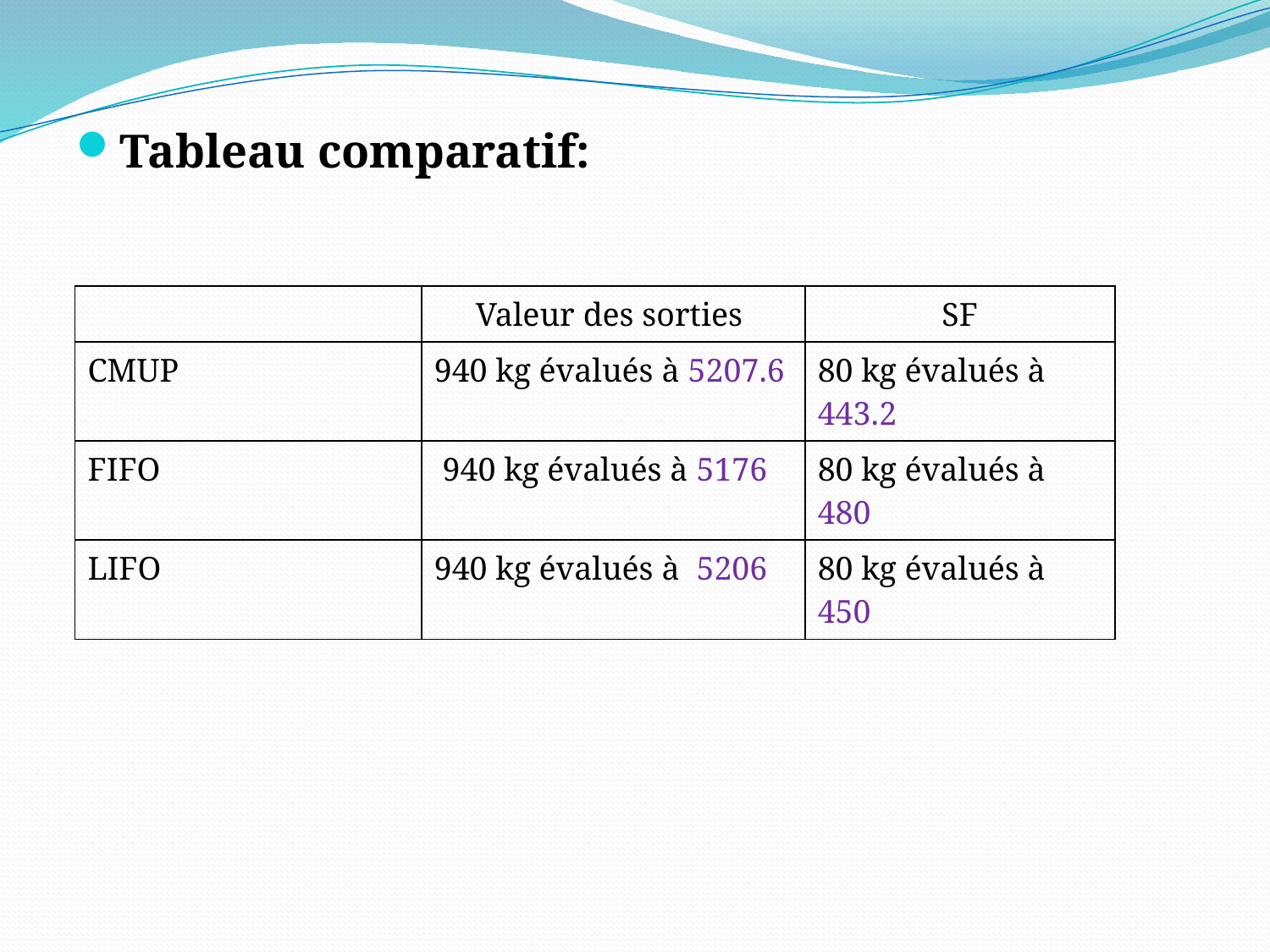

Tableau comparatif:

|  | Valeur des sorties | SF |
| --- | --- | --- |
| CMUP | 940 kg évalués à 5207.6 | 80 kg évalués à 443.2 |
| FIFO | 940 kg évalués à 5176 | 80 kg évalués à 480 |
| LIFO | 940 kg évalués à 5206 | 80 kg évalués à 450 |